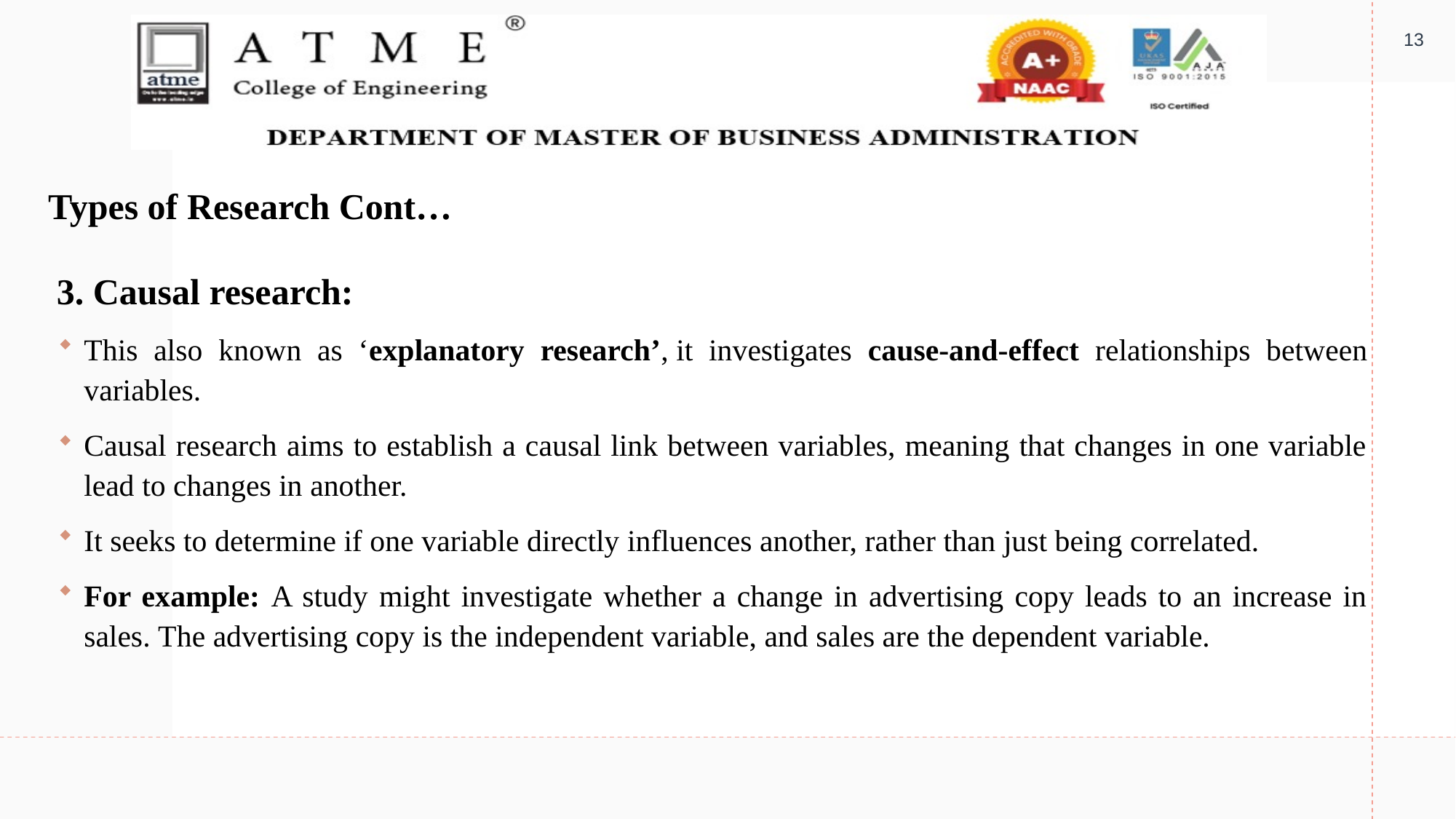

13
# Types of Research Cont…
3. Causal research:
This also known as ‘explanatory research’, it investigates cause-and-effect relationships between variables.
Causal research aims to establish a causal link between variables, meaning that changes in one variable lead to changes in another.
It seeks to determine if one variable directly influences another, rather than just being correlated.
For example: A study might investigate whether a change in advertising copy leads to an increase in sales. The advertising copy is the independent variable, and sales are the dependent variable.